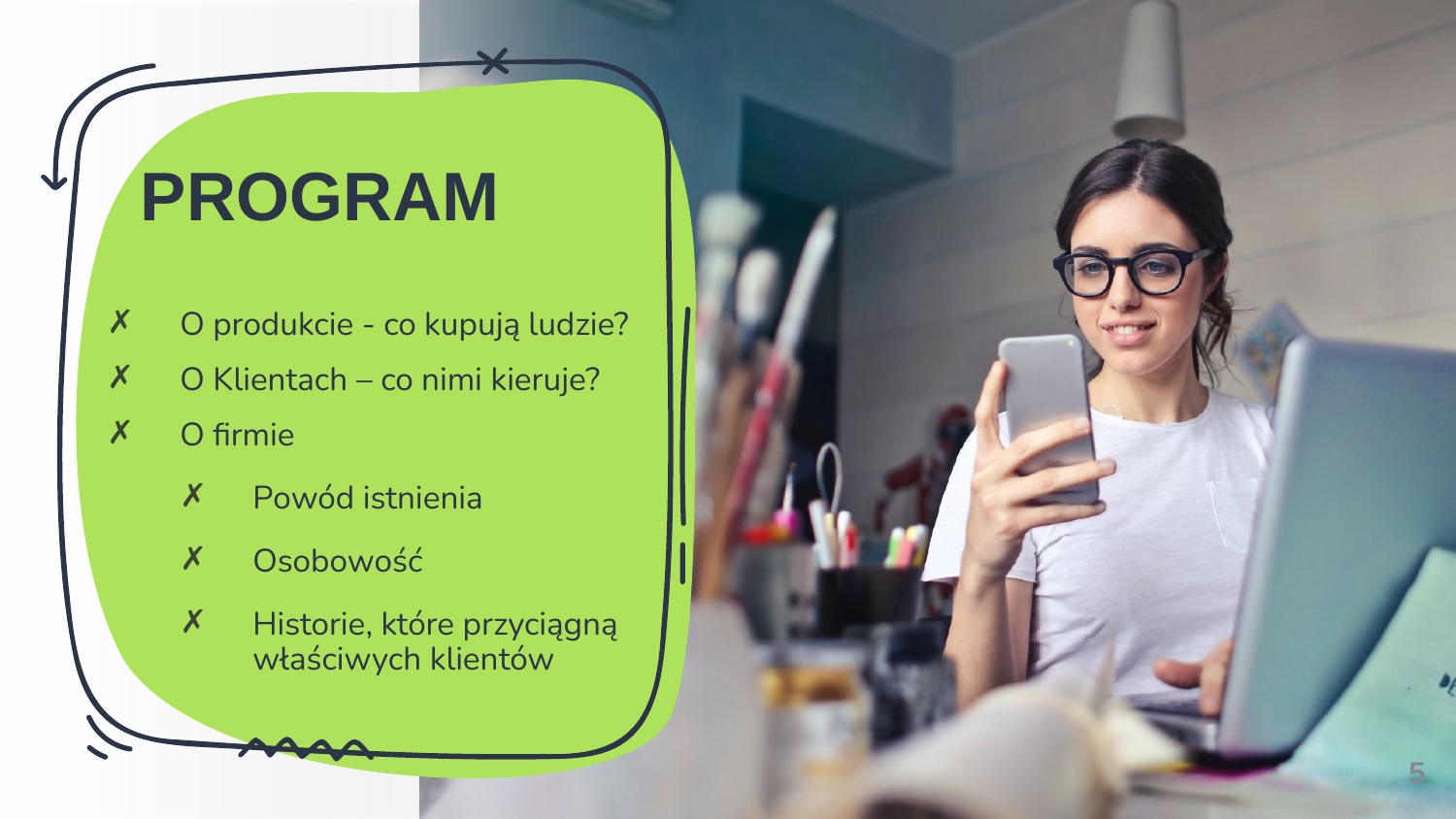

# PROGRAM
O produkcie - co kupują ludzie?
O Klientach – co nimi kieruje?
O firmie
Powód istnienia
Osobowość
Historie, które przyciągną właściwych klientów

5